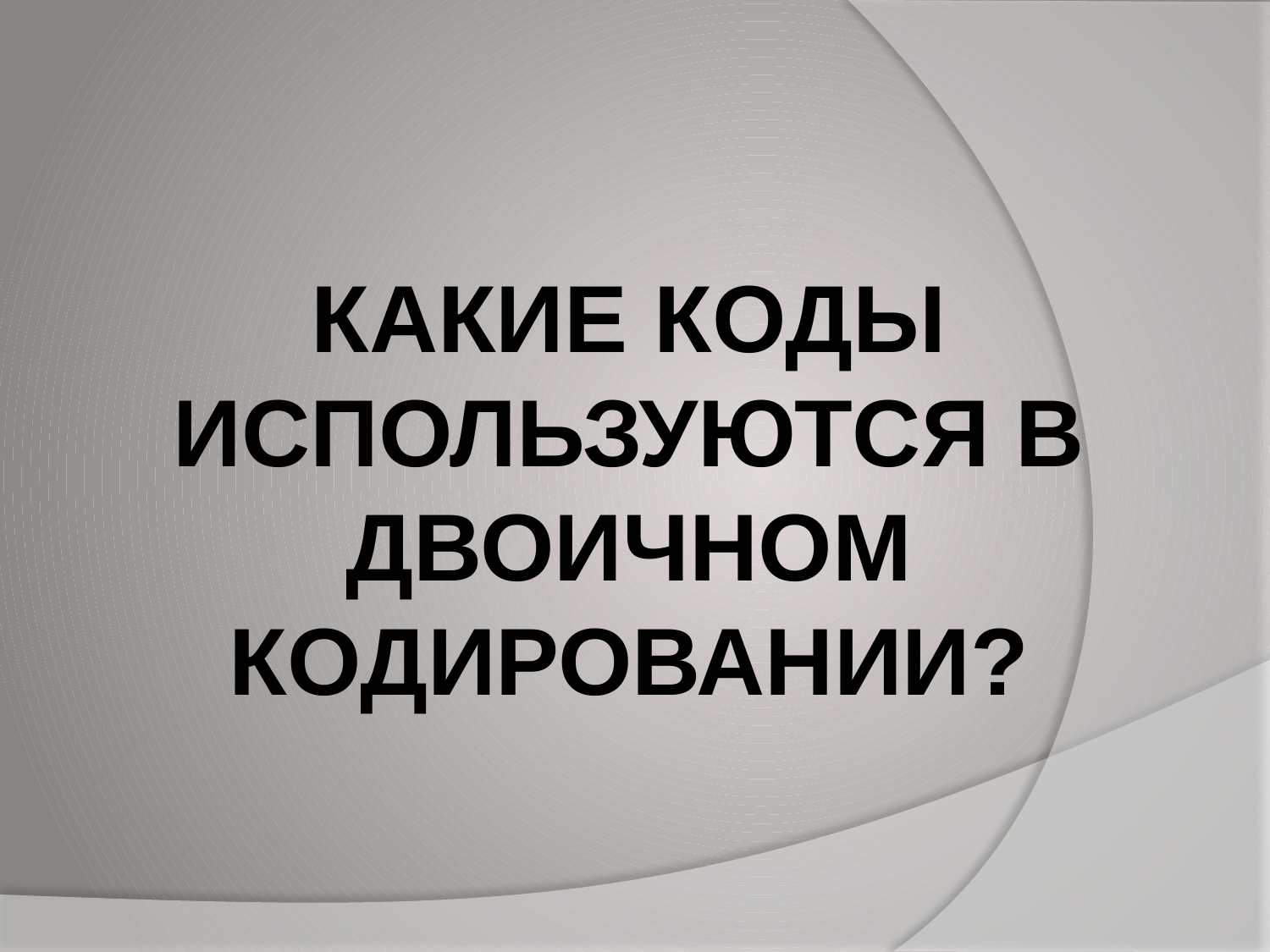

# КАКИЕ КОДЫ ИСПОЛЬЗУЮТСЯ В ДВОИЧНОМ КОДИРОВАНИИ?